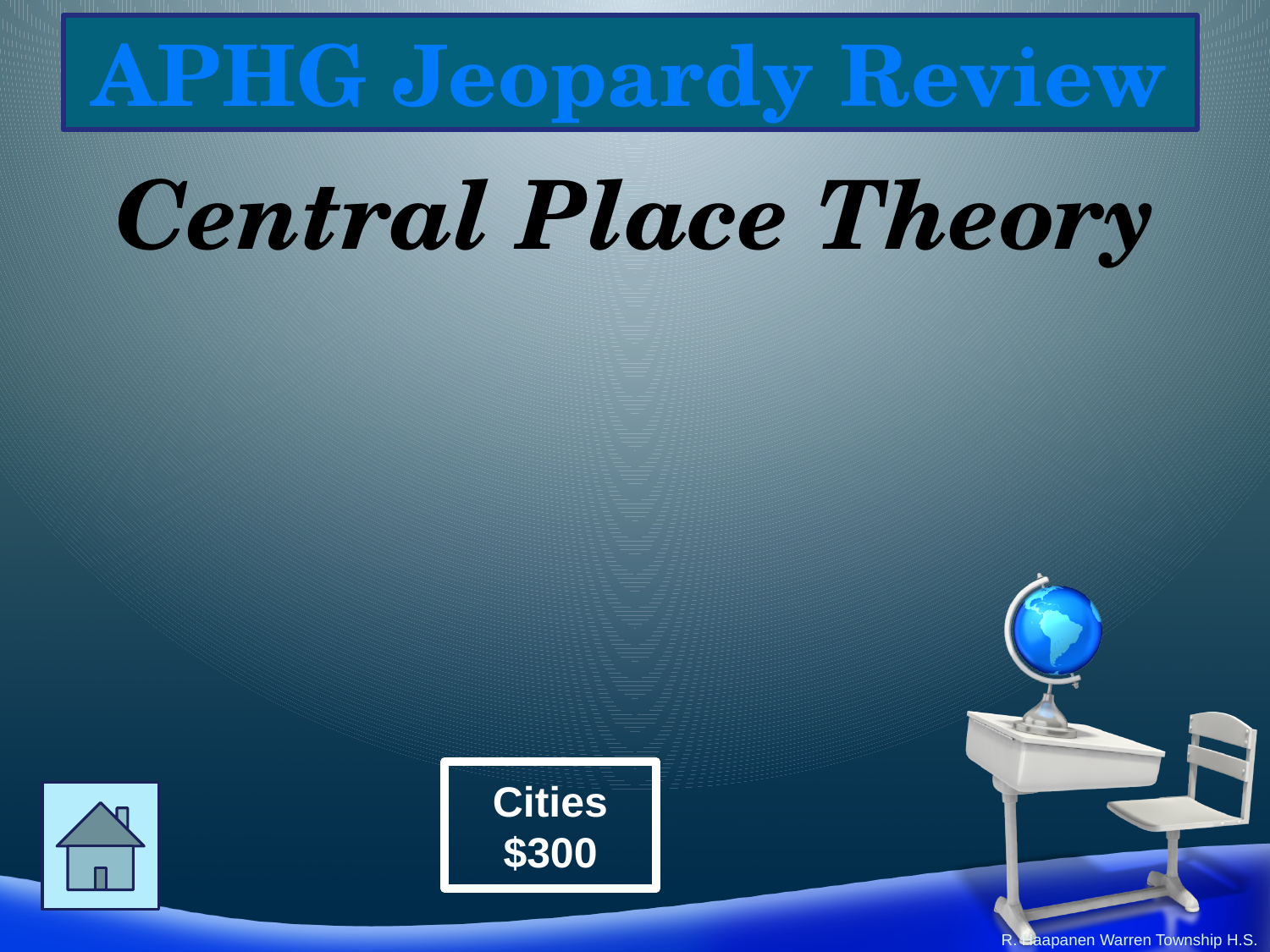

Central Place Theory
Cities
$300

R. Haapanen Warren Township H.S.